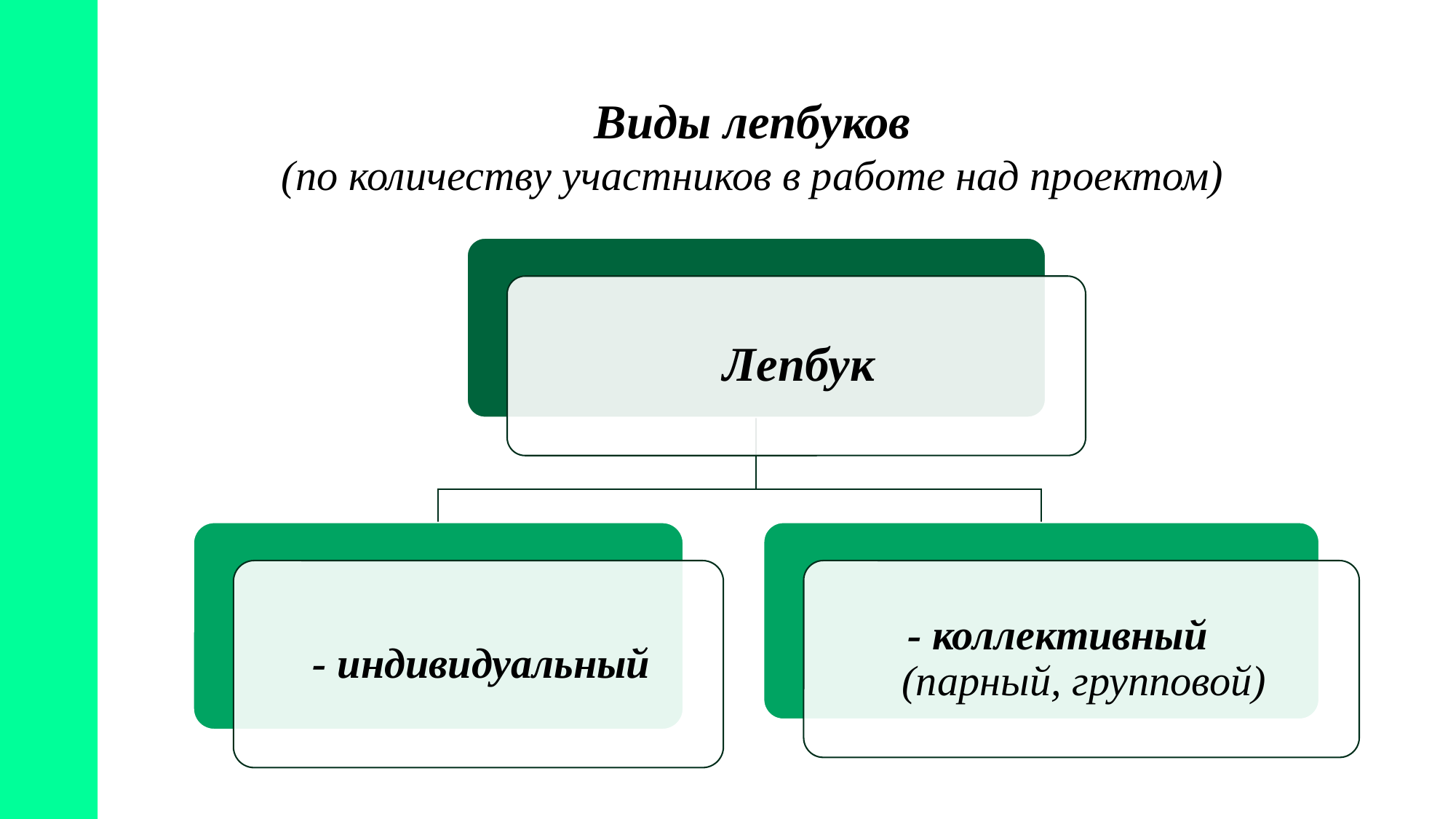

Виды лепбуков
(по количеству участников в работе над проектом)
Лепбук
- индивидуальный
- коллективный      (парный, групповой)